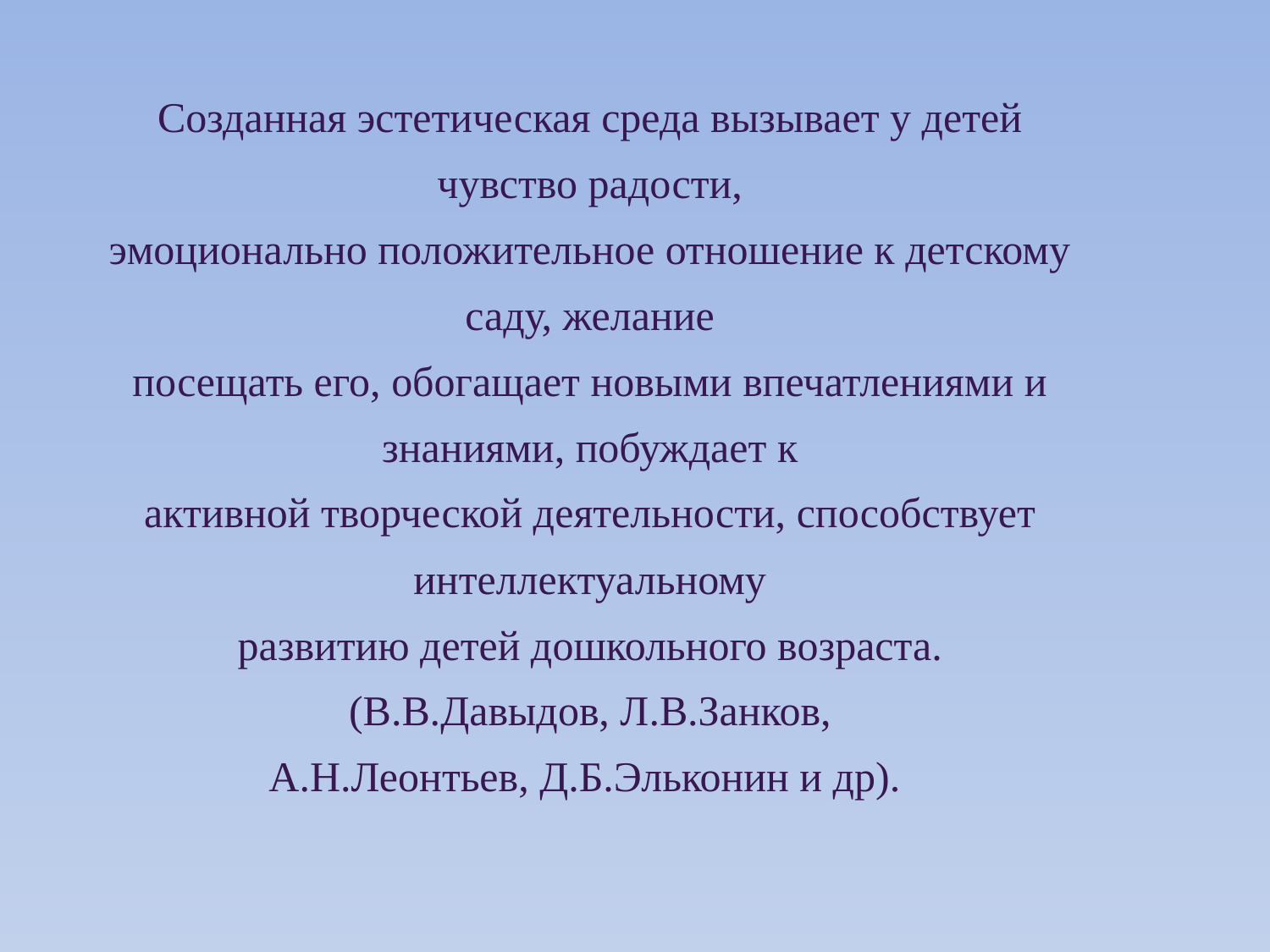

Созданная эстетическая среда вызывает у детей чувство радости,
эмоционально положительное отношение к детскому саду, желание
посещать его, обогащает новыми впечатлениями и знаниями, побуждает к
активной творческой деятельности, способствует интеллектуальному
развитию детей дошкольного возраста.(В.В.Давыдов, Л.В.Занков,
А.Н.Леонтьев, Д.Б.Эльконин и др).